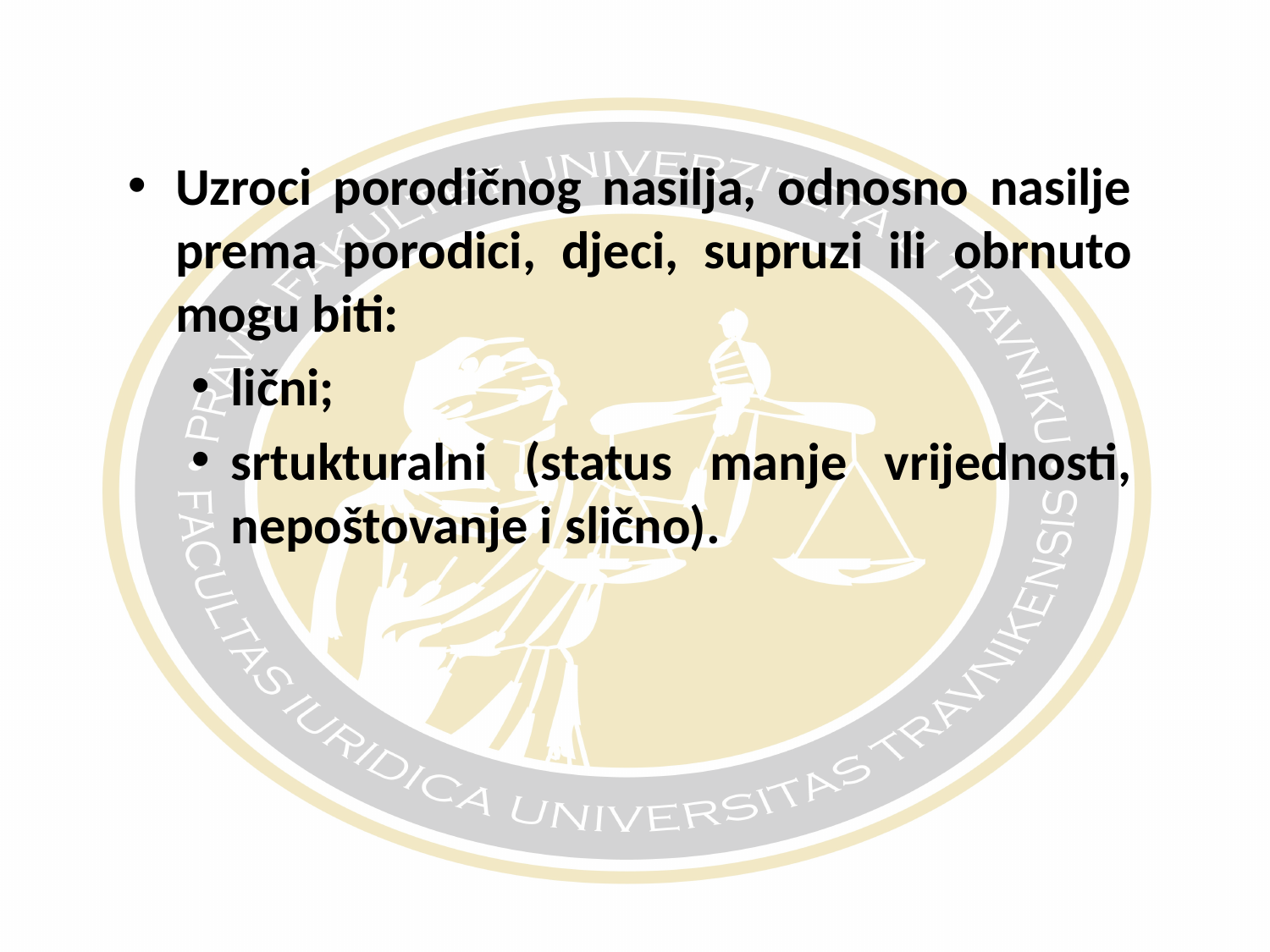

Uzroci porodičnog nasilja, odnosno nasilje prema porodici, djeci, supruzi ili obrnuto mogu biti:
lični;
srtukturalni (status manje vrijednosti, nepoštovanje i slično).